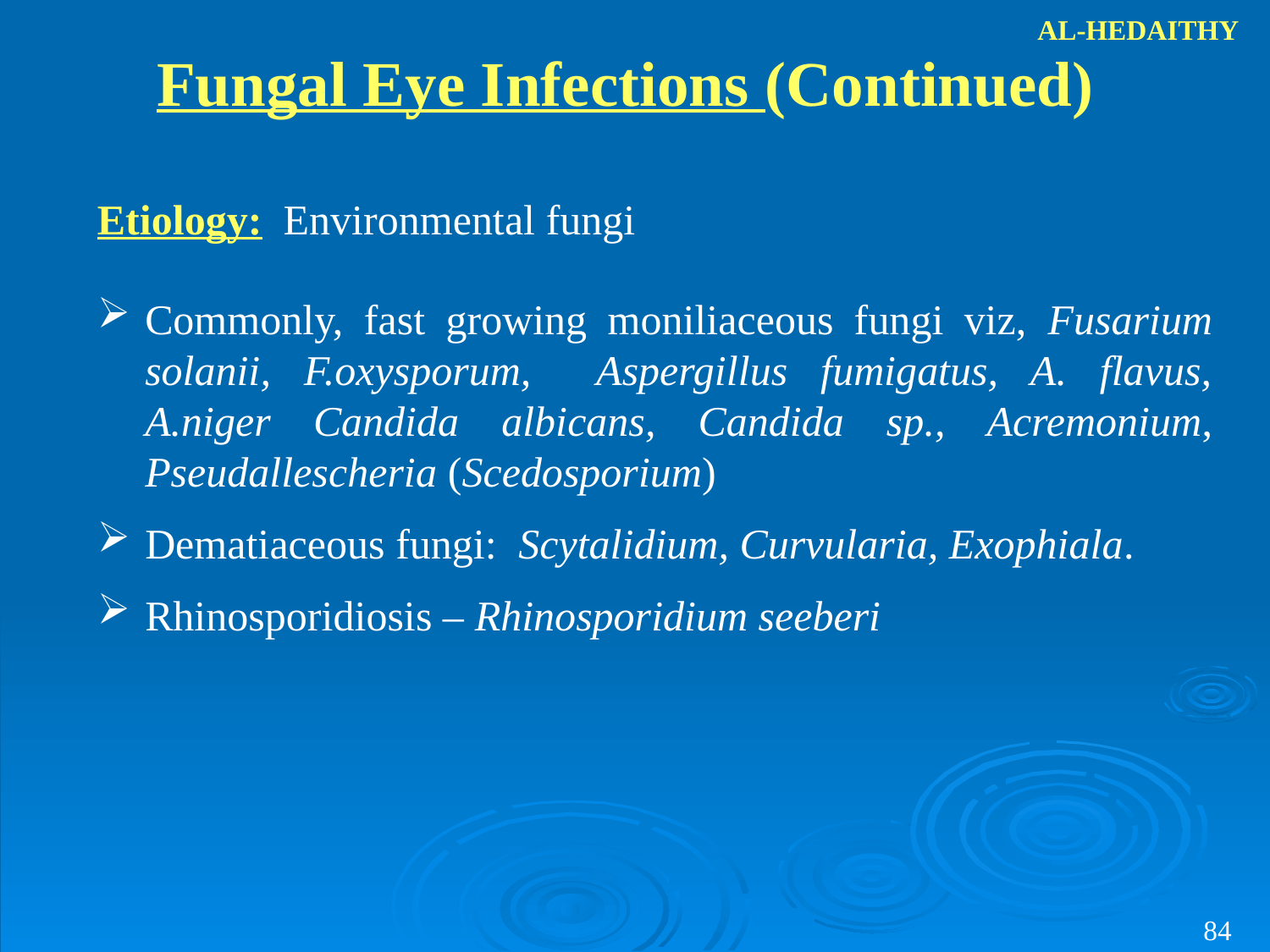

AL-HEDAITHY
Fungal Eye Infections (Continued)
Etiology:  Environmental fungi
Commonly, fast growing moniliaceous fungi viz, Fusarium solanii, F.oxysporum,  Aspergillus fumigatus, A. flavus, A.niger Candida albicans, Candida sp., Acremonium, Pseudallescheria (Scedosporium)
Dematiaceous fungi:  Scytalidium, Curvularia, Exophiala.
Rhinosporidiosis – Rhinosporidium seeberi
84